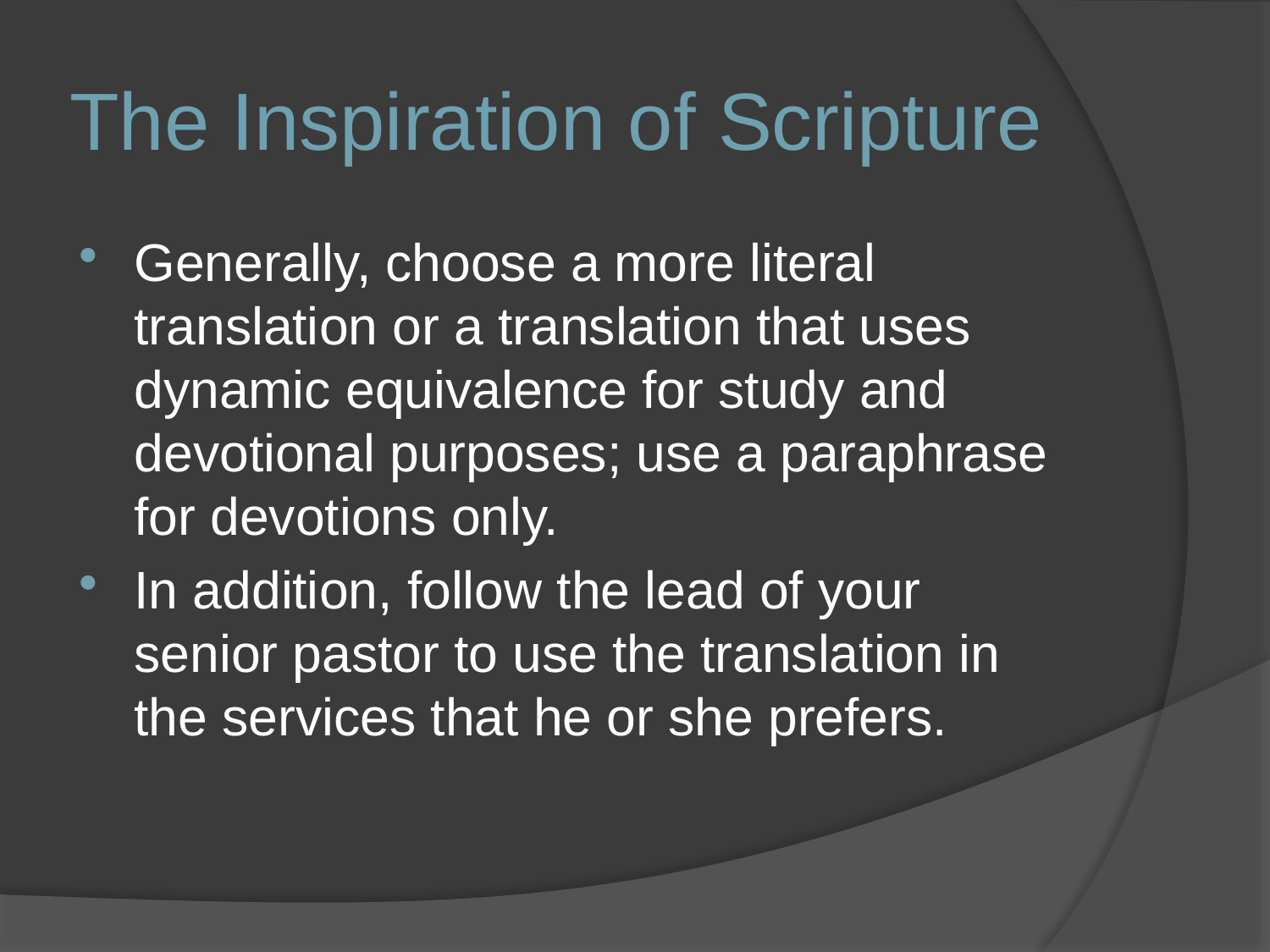

# The Inspiration of Scripture
Generally, choose a more literal translation or a translation that uses dynamic equivalence for study and devotional purposes; use a paraphrase for devotions only.
In addition, follow the lead of your senior pastor to use the translation in the services that he or she prefers.